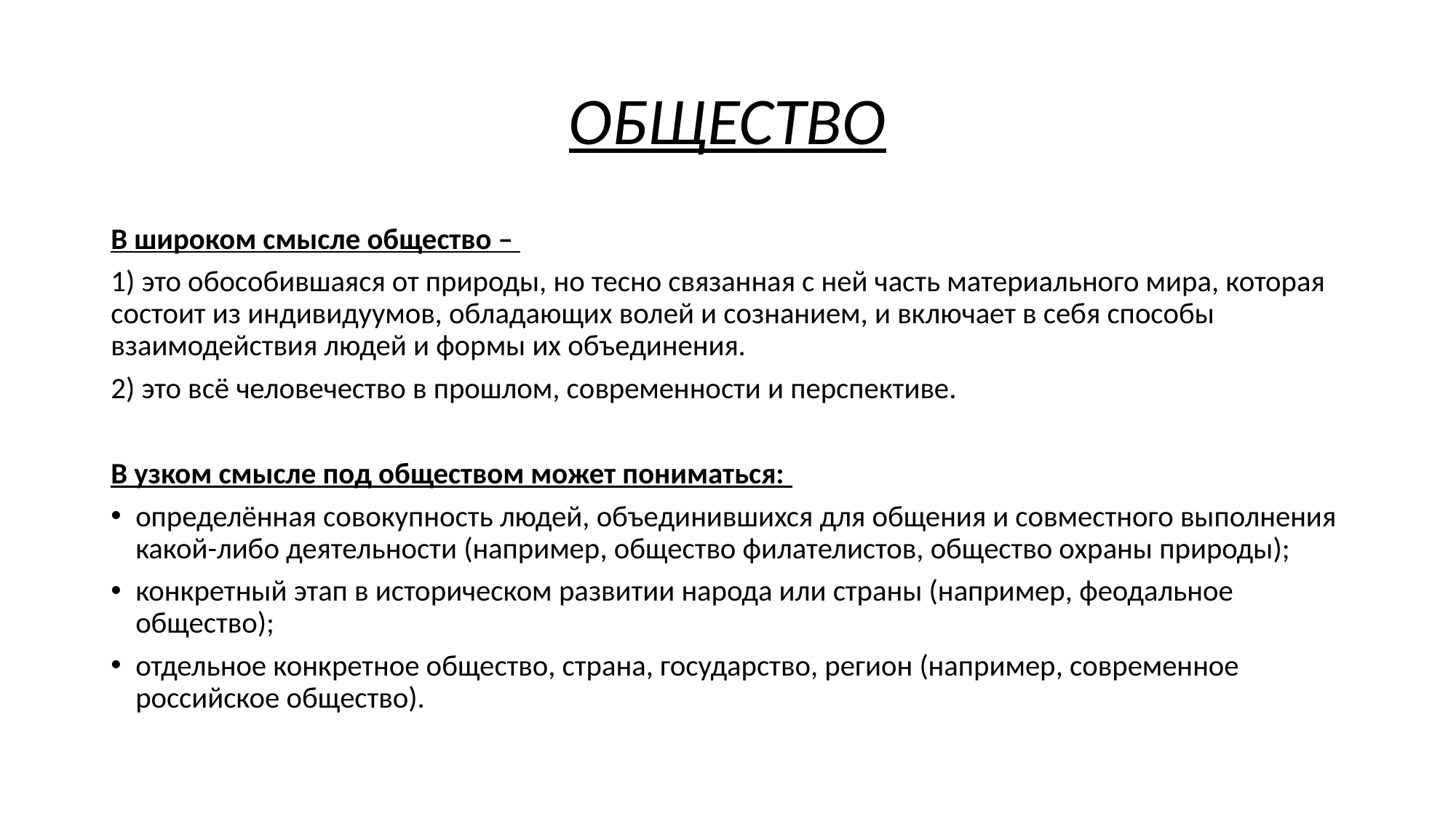

# ОБЩЕСТВО
В широком смысле общество –
1) это обособившаяся от природы, но тесно связанная с ней часть материального мира, которая состоит из индивидуумов, обладающих волей и сознанием, и включает в себя способы взаимодействия людей и формы их объединения.
2) это всё человечество в прошлом, современности и перспективе.

В узком смысле под обществом может пониматься:
определённая совокупность людей, объединившихся для общения и совместного выполнения какой-либо деятельности (например, общество филателистов, общество охраны природы);
конкретный этап в историческом развитии народа или страны (например, феодальное общество);
отдельное конкретное общество, страна, государство, регион (например, современное российское общество).